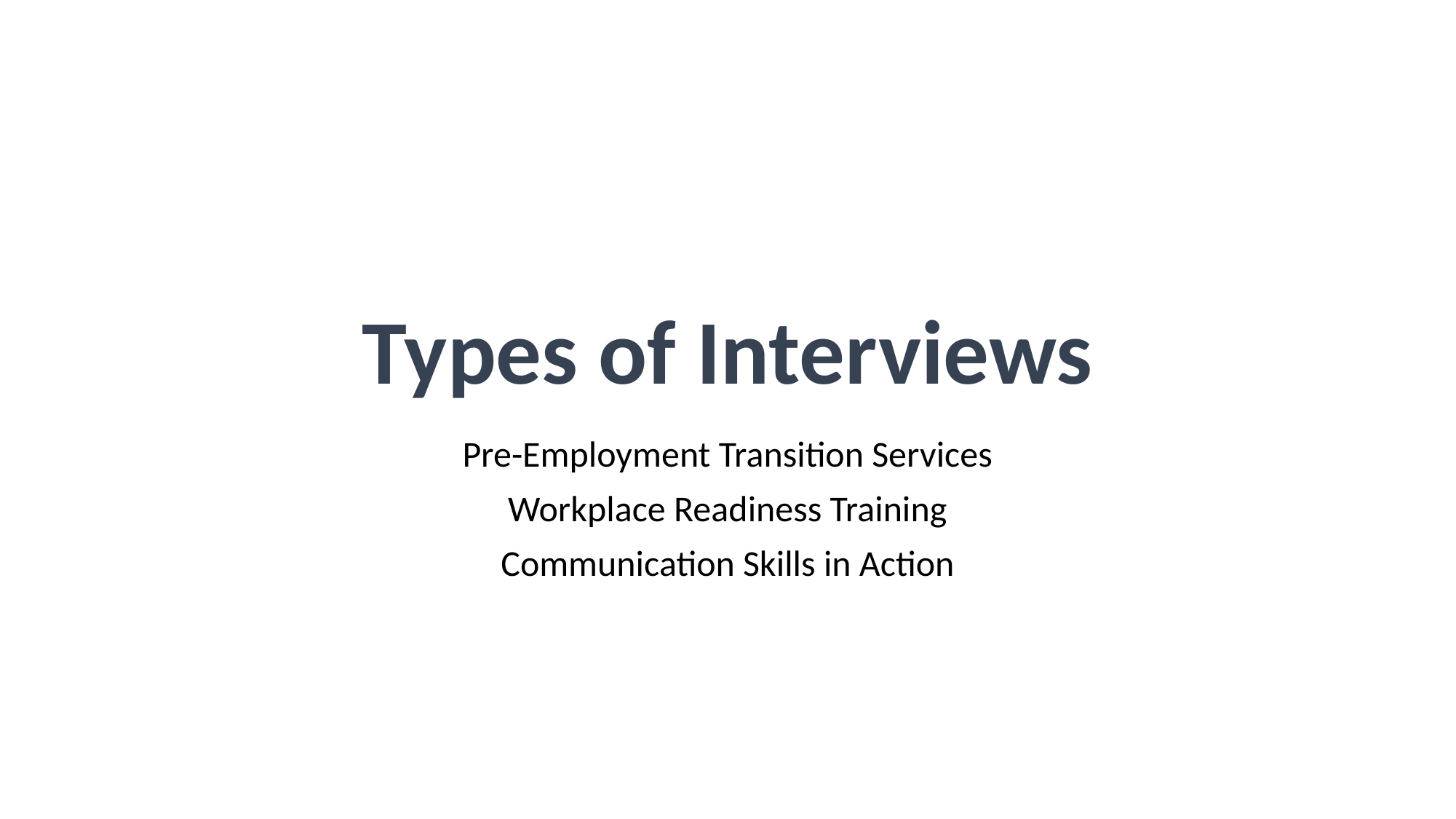

# Types of Interviews
Pre-Employment Transition Services
Workplace Readiness Training
Communication Skills in Action